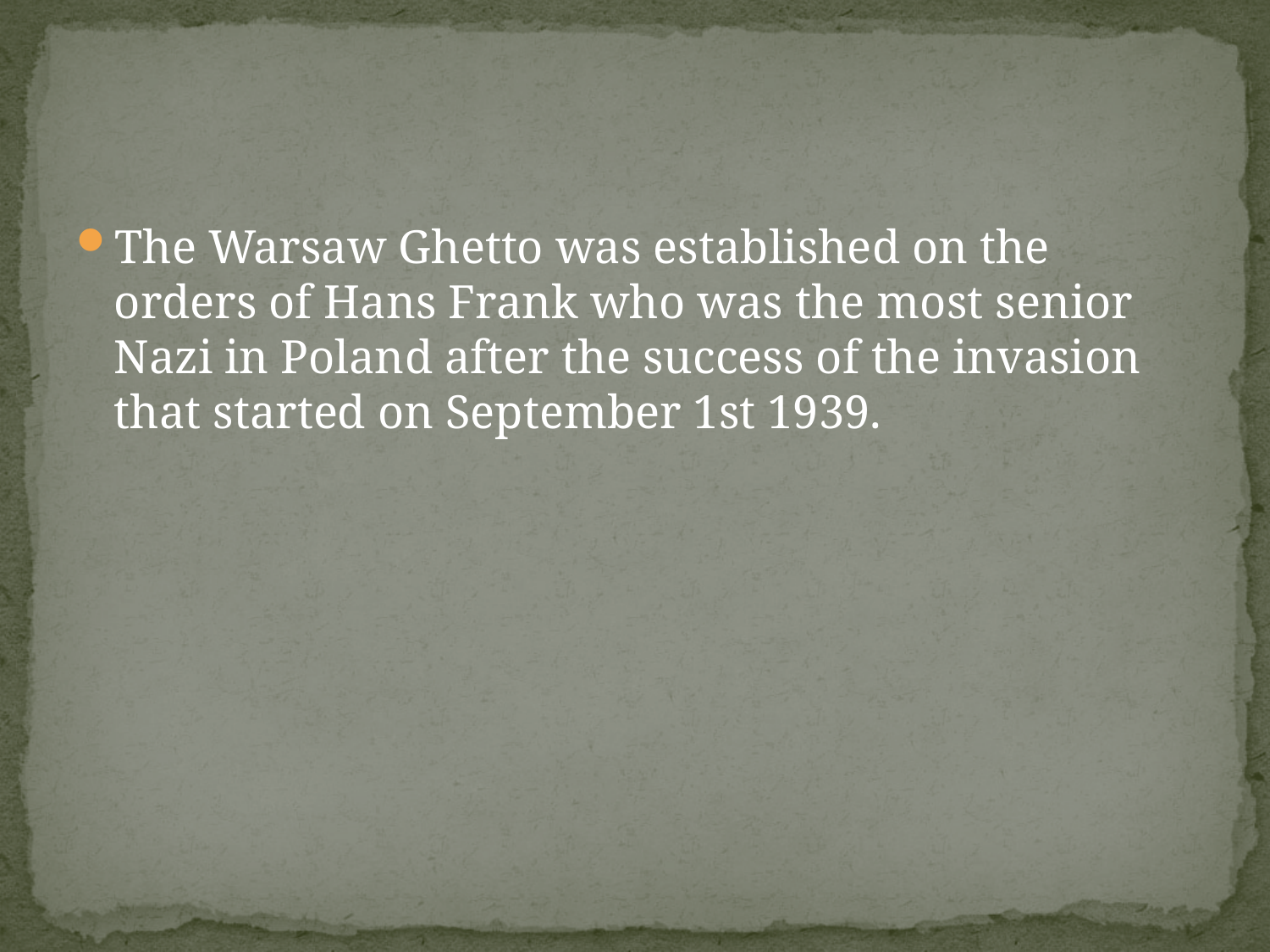

#
The Warsaw Ghetto was established on the orders of Hans Frank who was the most senior Nazi in Poland after the success of the invasion that started on September 1st 1939.